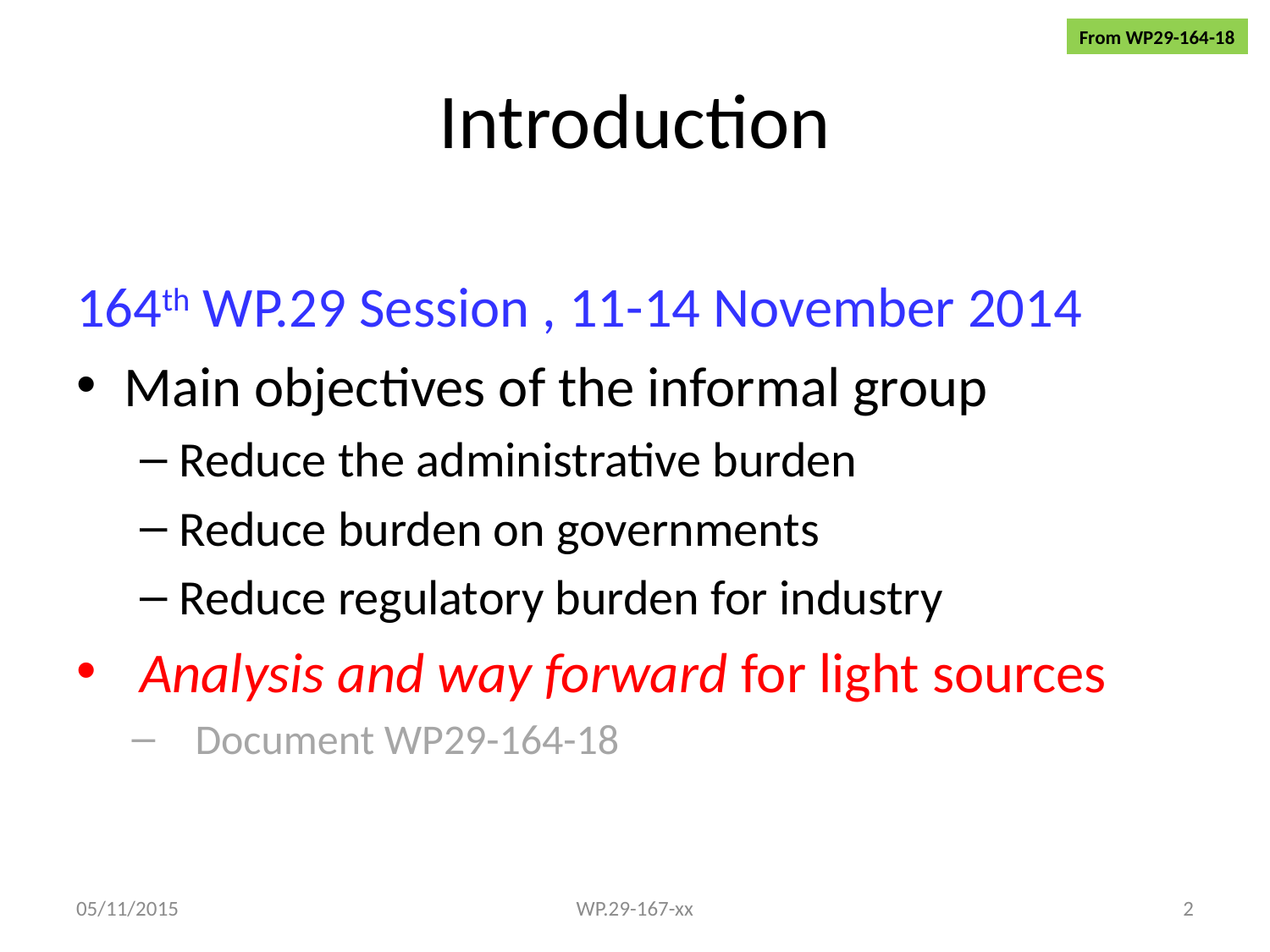

From WP29-164-18
# Introduction
164th WP.29 Session , 11-14 November 2014
Main objectives of the informal group
Reduce the administrative burden
Reduce burden on governments
Reduce regulatory burden for industry
Analysis and way forward for light sources
Document WP29-164-18
05/11/2015
WP.29-167-xx
2